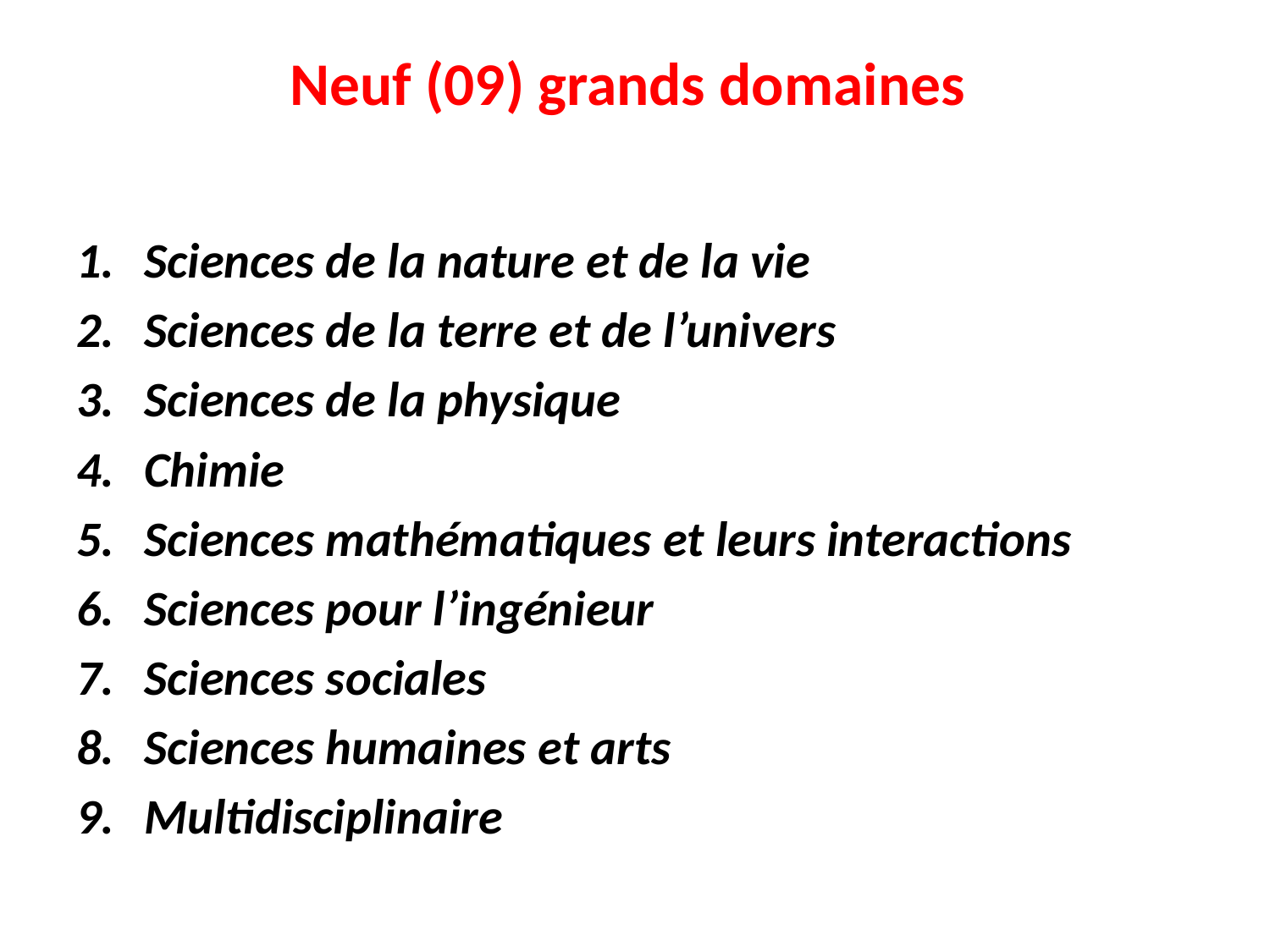

# Neuf (09) grands domaines
Sciences de la nature et de la vie
Sciences de la terre et de l’univers
Sciences de la physique
Chimie
Sciences mathématiques et leurs interactions
Sciences pour l’ingénieur
Sciences sociales
Sciences humaines et arts
Multidisciplinaire